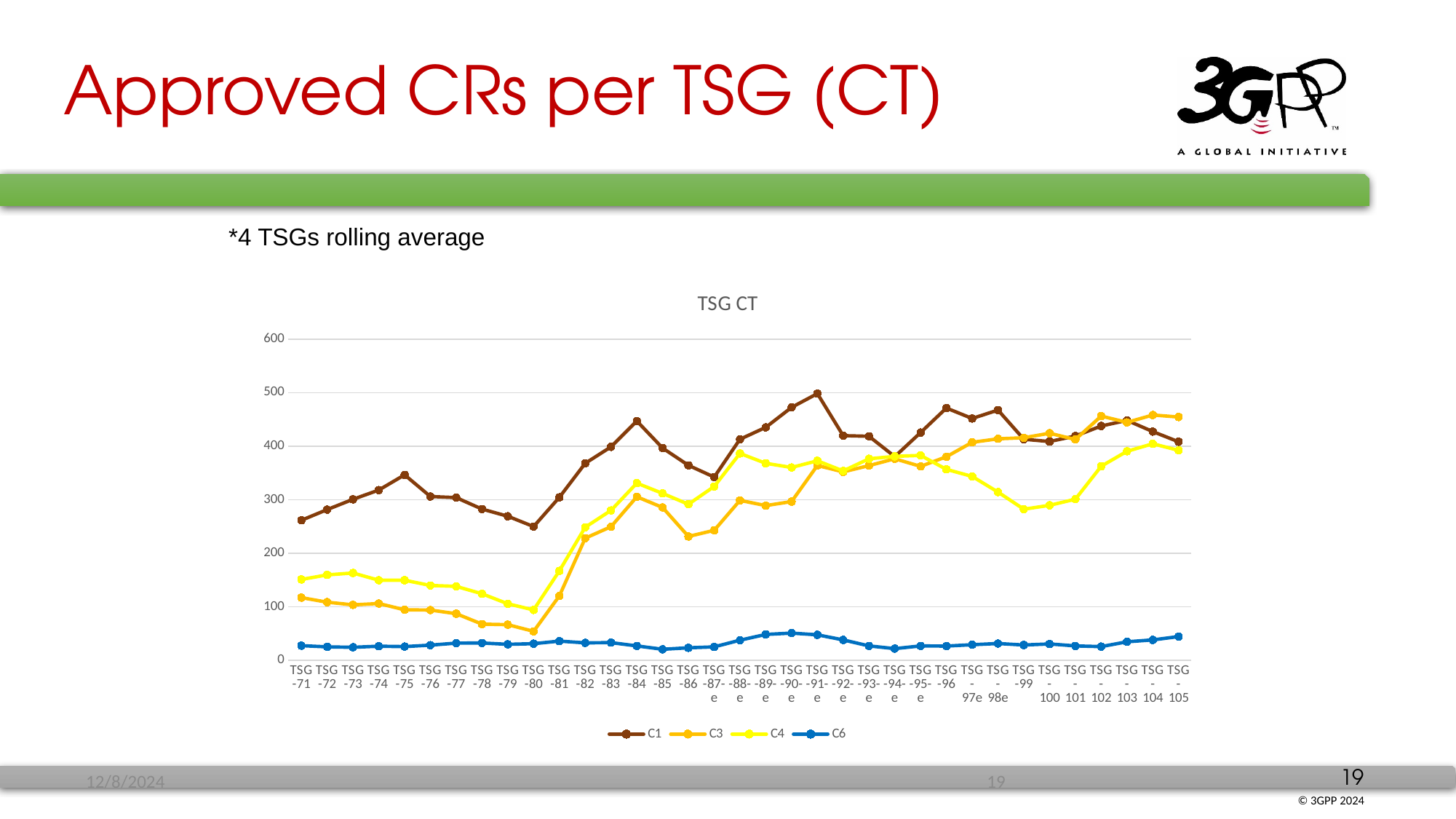

# Approved CRs per TSG (CT)
*4 TSGs rolling average

### Chart: TSG CT

| Category | C1 | C3 | C4 | C6 |
|---|---|---|---|---|
| TSG-71 | 261.5 | 117.0 | 151.0 | 27.25 |
| TSG-72 | 281.5 | 108.5 | 159.5 | 25.0 |
| TSG-73 | 300.75 | 103.5 | 163.0 | 24.25 |
| TSG-74 | 318.0 | 106.0 | 149.5 | 26.25 |
| TSG-75 | 346.5 | 94.25 | 149.5 | 25.5 |
| TSG-76 | 306.0 | 93.75 | 139.75 | 28.25 |
| TSG-77 | 304.0 | 87.0 | 138.0 | 32.0 |
| TSG-78 | 282.5 | 67.5 | 124.25 | 32.25 |
| TSG-79 | 269.0 | 66.5 | 105.5 | 29.75 |
| TSG-80 | 249.75 | 54.0 | 94.0 | 31.0 |
| TSG-81 | 304.5 | 120.25 | 167.0 | 35.75 |
| TSG-82 | 368.0 | 228.0 | 248.5 | 32.5 |
| TSG-83 | 398.75 | 249.5 | 280.0 | 33.0 |
| TSG-84 | 447.0 | 305.5 | 331.0 | 26.75 |
| TSG-85 | 396.5 | 285.5 | 311.75 | 20.5 |
| TSG-86 | 364.25 | 231.25 | 291.5 | 23.25 |
| TSG-87-e | 342.25 | 242.75 | 324.75 | 25.0 |
| TSG-88-e | 413.0 | 298.75 | 386.5 | 37.5 |
| TSG-89-e | 435.25 | 289.0 | 368.0 | 48.25 |
| TSG-90-e | 472.5 | 296.5 | 360.25 | 50.75 |
| TSG-91-e | 498.25 | 364.0 | 372.75 | 47.5 |
| TSG-92-e | 419.75 | 352.0 | 353.75 | 38.0 |
| TSG-93-e | 418.5 | 363.75 | 376.5 | 26.75 |
| TSG-94-e | 380.5 | 376.5 | 381.0 | 21.75 |
| TSG-95-e | 425.5 | 362.25 | 382.75 | 26.75 |
| TSG-96 | 471.25 | 380.25 | 356.75 | 26.5 |
| TSG-97e | 451.75 | 407.25 | 343.5 | 29.0 |
| TSG-98e | 467.5 | 413.75 | 314.25 | 31.25 |
| TSG-99 | 413.0 | 415.75 | 282.25 | 28.5 |
| TSG-100 | 408.75 | 424.25 | 289.5 | 30.5 |
| TSG-101 | 419.0 | 412.5 | 301.0 | 26.75 |
| TSG-102 | 437.75 | 456.25 | 362.5 | 25.5 |
| TSG-103 | 448.25 | 444.5 | 390.5 | 34.5 |
| TSG-104 | 427.25 | 458.25 | 404.5 | 38.0 |
| TSG-105 | 408.25 | 454.5 | 392.25 | 44.25 |
12/8/2024
19